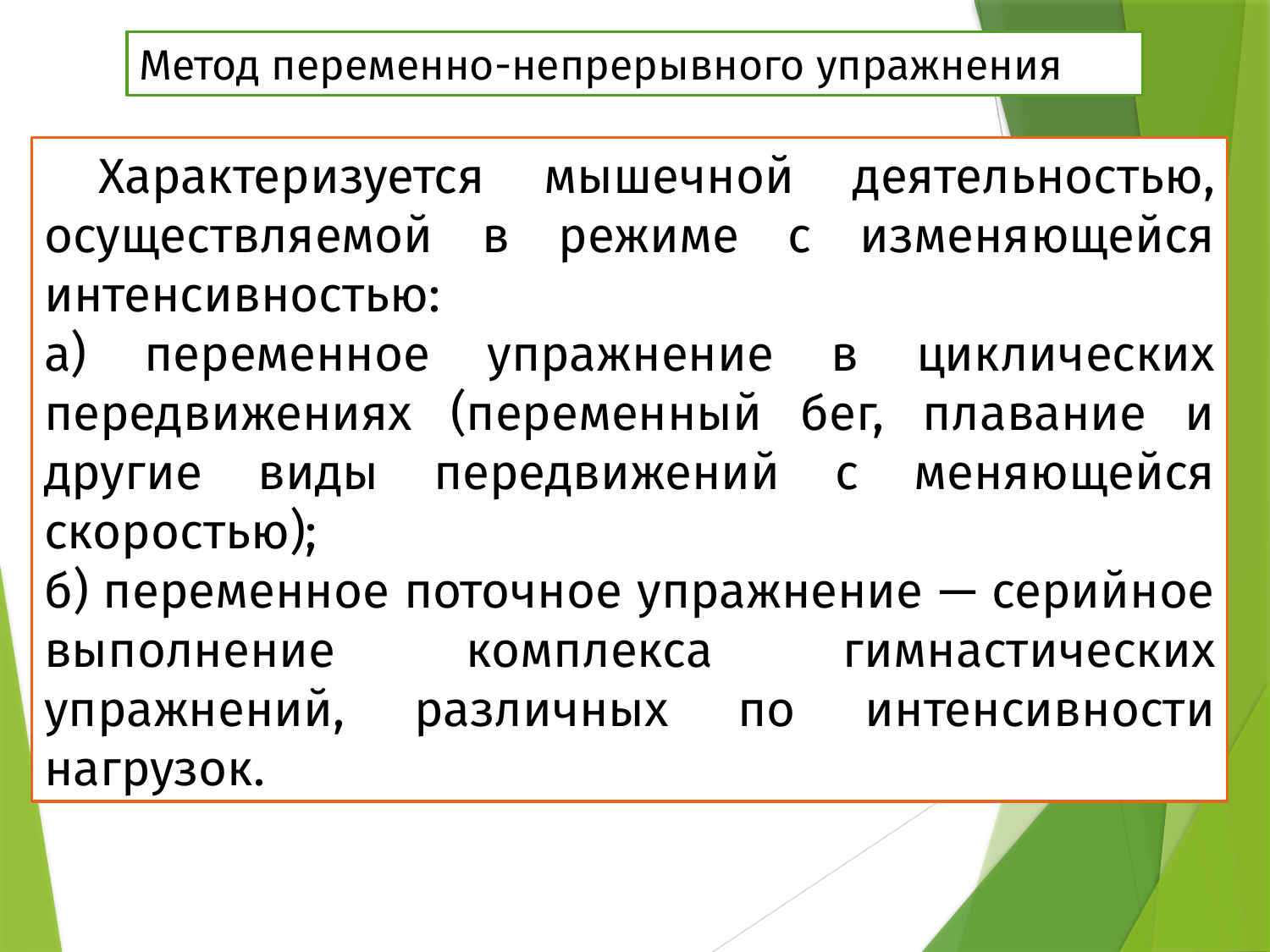

Метод переменно-непрерывного упражнения
 Характеризуется мышечной деятельностью, осуществляемой в режиме с изменяющейся интенсивностью:
а) переменное упражнение в циклических передвижениях (переменный бег, плавание и другие виды передвижений с меняющейся скоростью);
б) переменное поточное упражнение — серийное выполнение комплекса гимнастических упражнений, различных по интенсивности нагрузок.